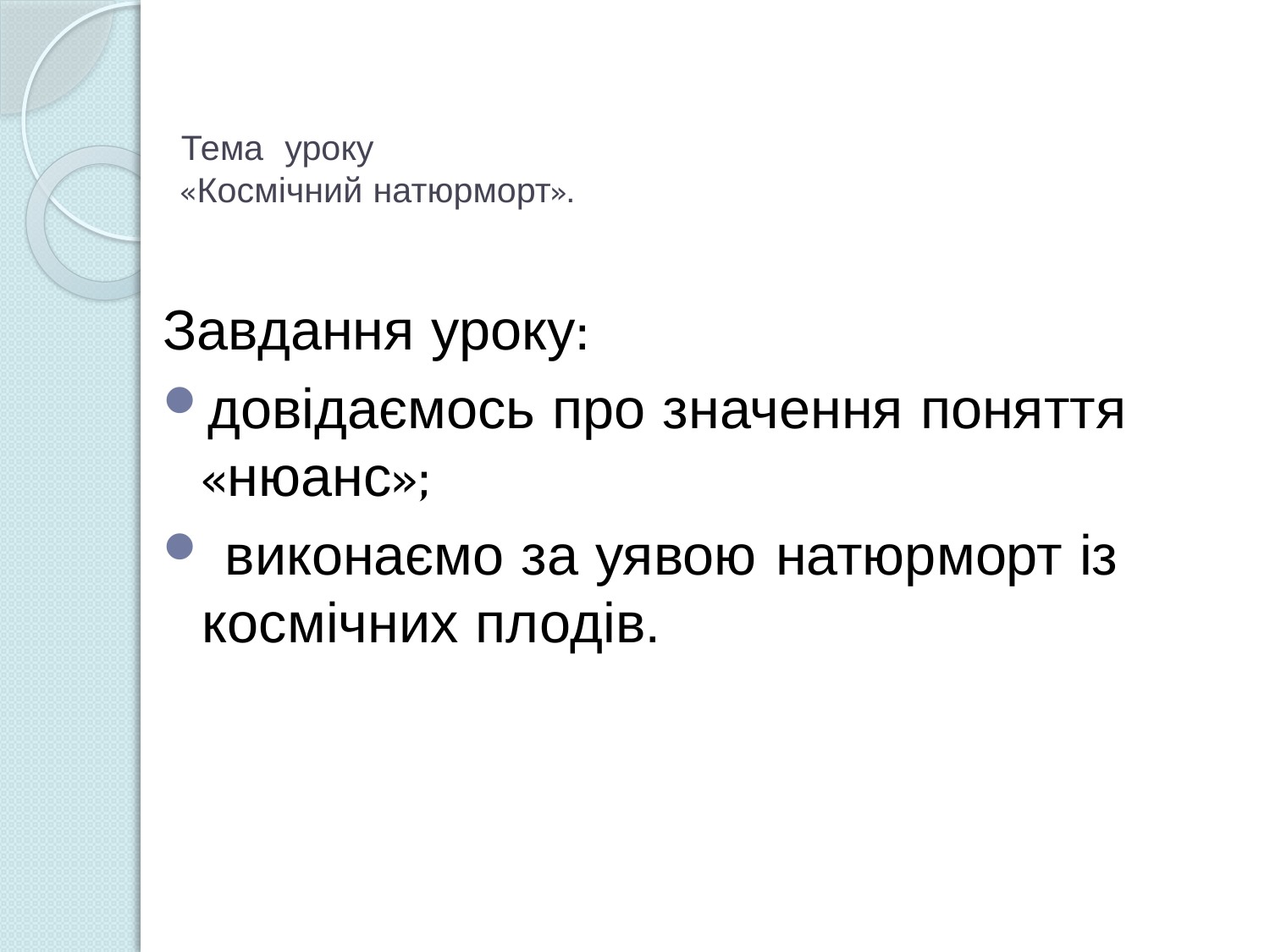

# Тема  уроку «Космічний натюрморт».
Завдання уроку:
довідаємось про значення поняття «нюанс»;
 виконаємо за уявою натюрморт із космічних плодів.